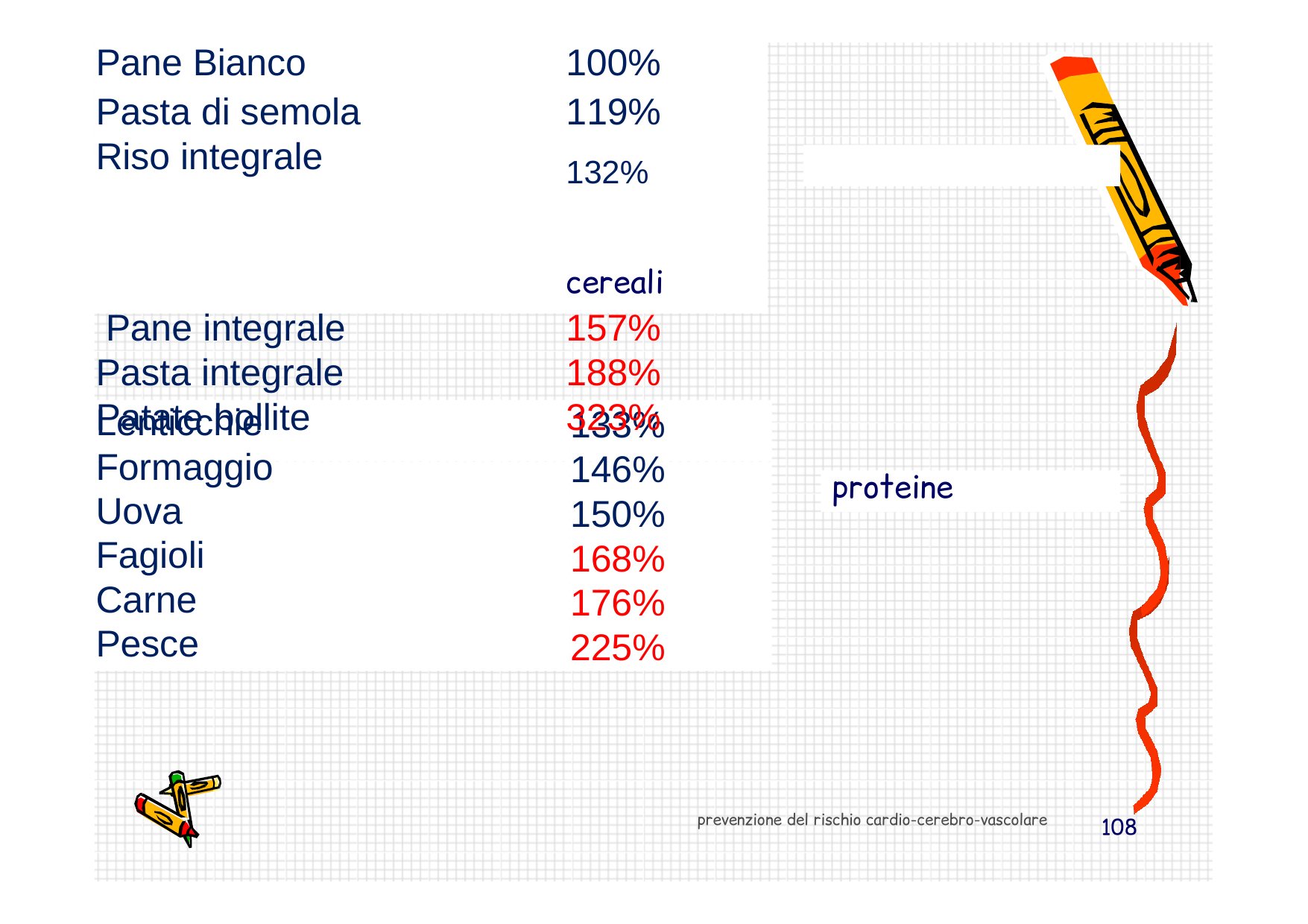

| Pane Bianco | 100% |
| --- | --- |
| Pasta di semola | 119% |
| Riso integrale | 132% cereali |
| Pane integrale | 157% |
| Pasta integrale | 188% |
| Patate bollite | 323% |

Provincia Milano 1

133%
146%
150%
168%
176%
225%
Lenticchie Formaggio Uova Fagioli Carne Pesce

proteine

prevenzione del rischio cardio-cerebro-vascolare

108